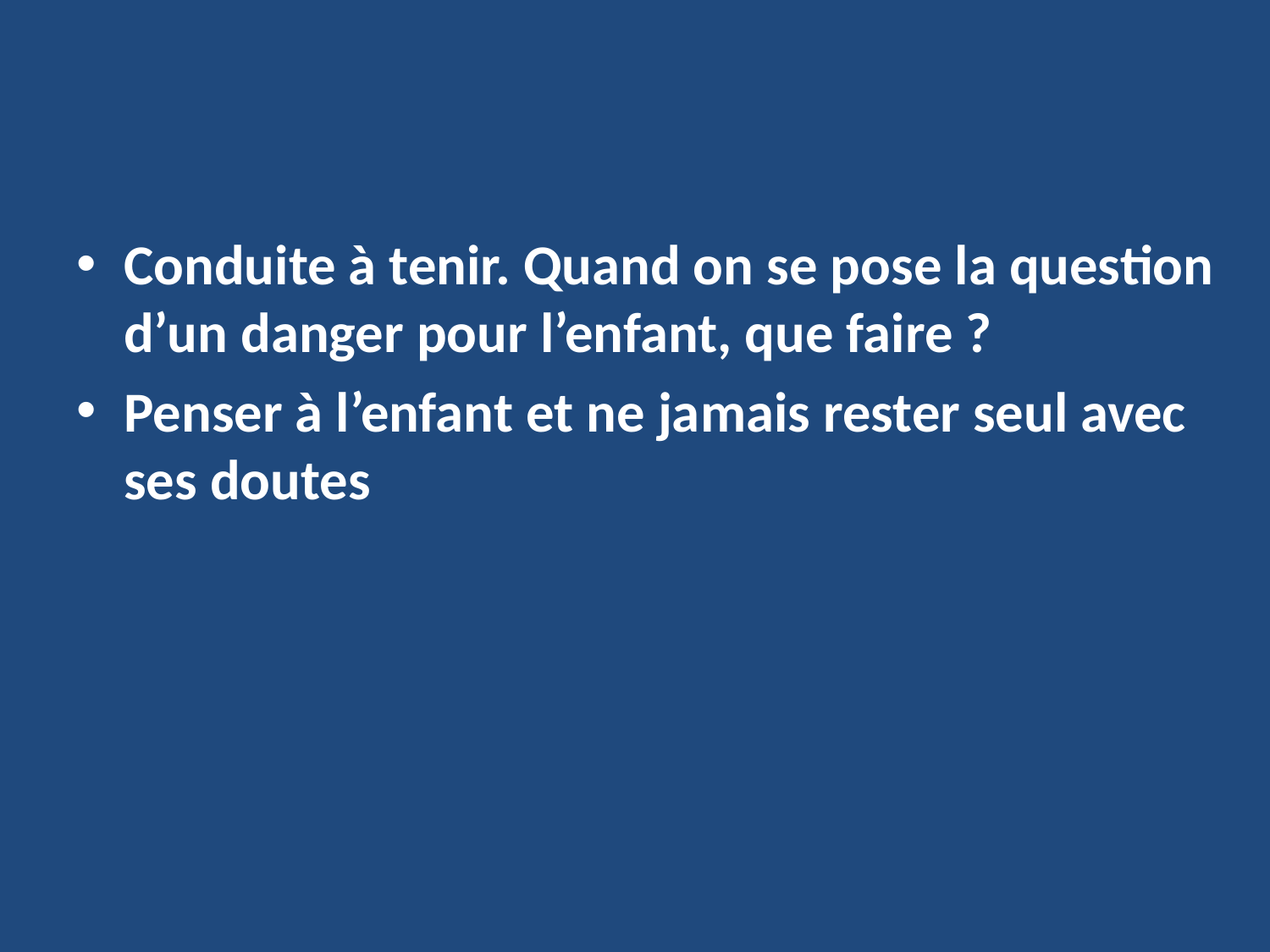

#
Conduite à tenir. Quand on se pose la question d’un danger pour l’enfant, que faire ?
Penser à l’enfant et ne jamais rester seul avec ses doutes